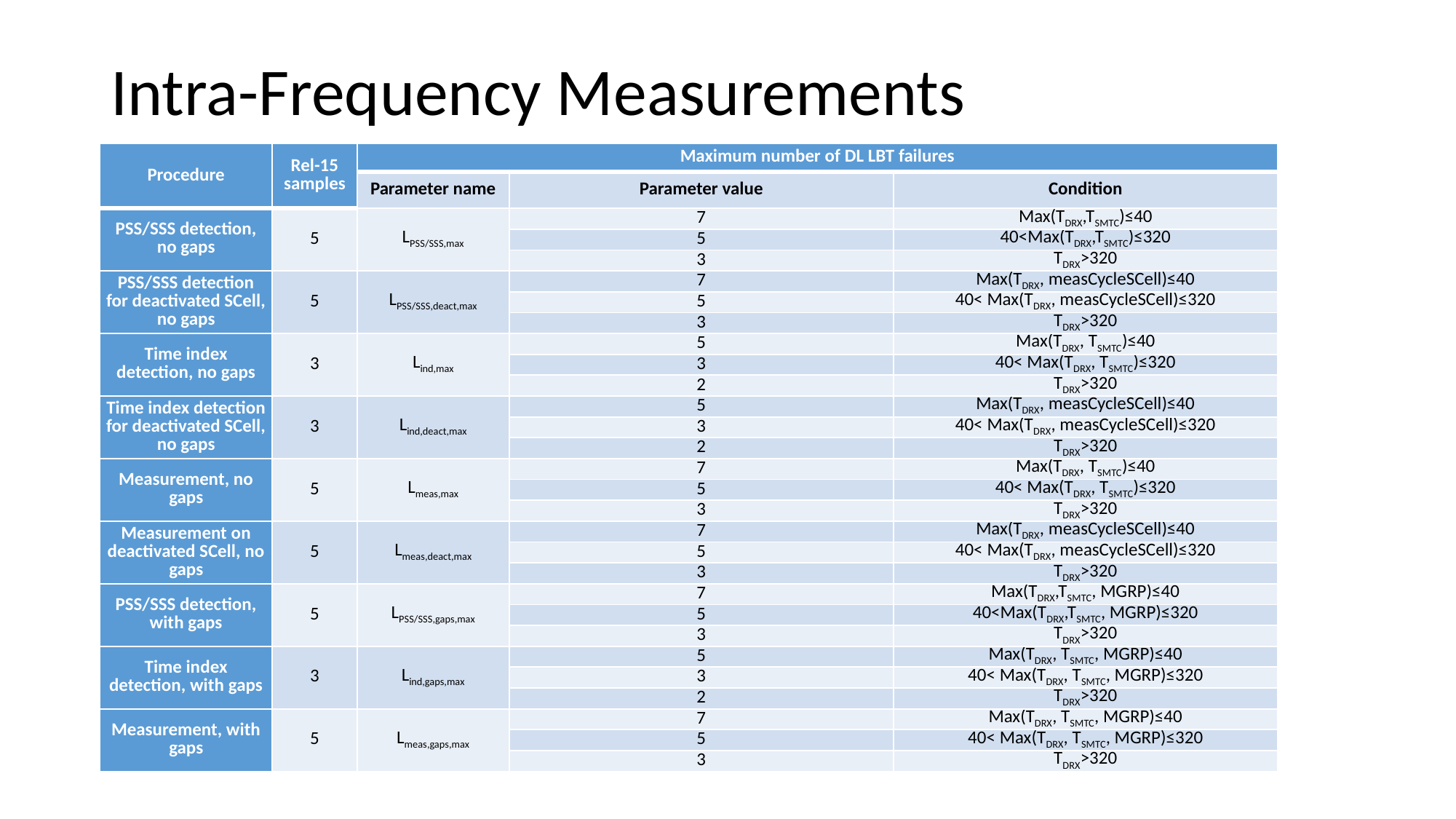

# Intra-Frequency Measurements
| Procedure | Rel-15 samples | Maximum number of DL LBT failures |  |  |
| --- | --- | --- | --- | --- |
|  |  | Parameter name | Parameter value | Condition |
| PSS/SSS detection, no gaps | 5 | LPSS/SSS,max | 7 | Max(TDRX,TSMTC)≤40 |
|  |  |  | 5 | 40<Max(TDRX,TSMTC)≤320 |
|  |  |  | 3 | TDRX>320 |
| PSS/SSS detection for deactivated SCell, no gaps | 5 | LPSS/SSS,deact,max | 7 | Max(TDRX, measCycleSCell)≤40 |
|  |  |  | 5 | 40< Max(TDRX, measCycleSCell)≤320 |
|  |  |  | 3 | TDRX>320 |
| Time index detection, no gaps | 3 | Lind,max | 5 | Max(TDRX, TSMTC)≤40 |
|  |  |  | 3 | 40< Max(TDRX, TSMTC)≤320 |
|  |  |  | 2 | TDRX>320 |
| Time index detection for deactivated SCell, no gaps | 3 | Lind,deact,max | 5 | Max(TDRX, measCycleSCell)≤40 |
|  |  |  | 3 | 40< Max(TDRX, measCycleSCell)≤320 |
|  |  |  | 2 | TDRX>320 |
| Measurement, no gaps | 5 | Lmeas,max | 7 | Max(TDRX, TSMTC)≤40 |
|  |  |  | 5 | 40< Max(TDRX, TSMTC)≤320 |
|  |  |  | 3 | TDRX>320 |
| Measurement on deactivated SCell, no gaps | 5 | Lmeas,deact,max | 7 | Max(TDRX, measCycleSCell)≤40 |
|  |  |  | 5 | 40< Max(TDRX, measCycleSCell)≤320 |
|  |  |  | 3 | TDRX>320 |
| PSS/SSS detection, with gaps | 5 | LPSS/SSS,gaps,max | 7 | Max(TDRX,TSMTC, MGRP)≤40 |
|  |  |  | 5 | 40<Max(TDRX,TSMTC, MGRP)≤320 |
|  |  |  | 3 | TDRX>320 |
| Time index detection, with gaps | 3 | Lind,gaps,max | 5 | Max(TDRX, TSMTC, MGRP)≤40 |
|  |  |  | 3 | 40< Max(TDRX, TSMTC, MGRP)≤320 |
|  |  |  | 2 | TDRX>320 |
| Measurement, with gaps | 5 | Lmeas,gaps,max | 7 | Max(TDRX, TSMTC, MGRP)≤40 |
|  |  |  | 5 | 40< Max(TDRX, TSMTC, MGRP)≤320 |
|  |  |  | 3 | TDRX>320 |